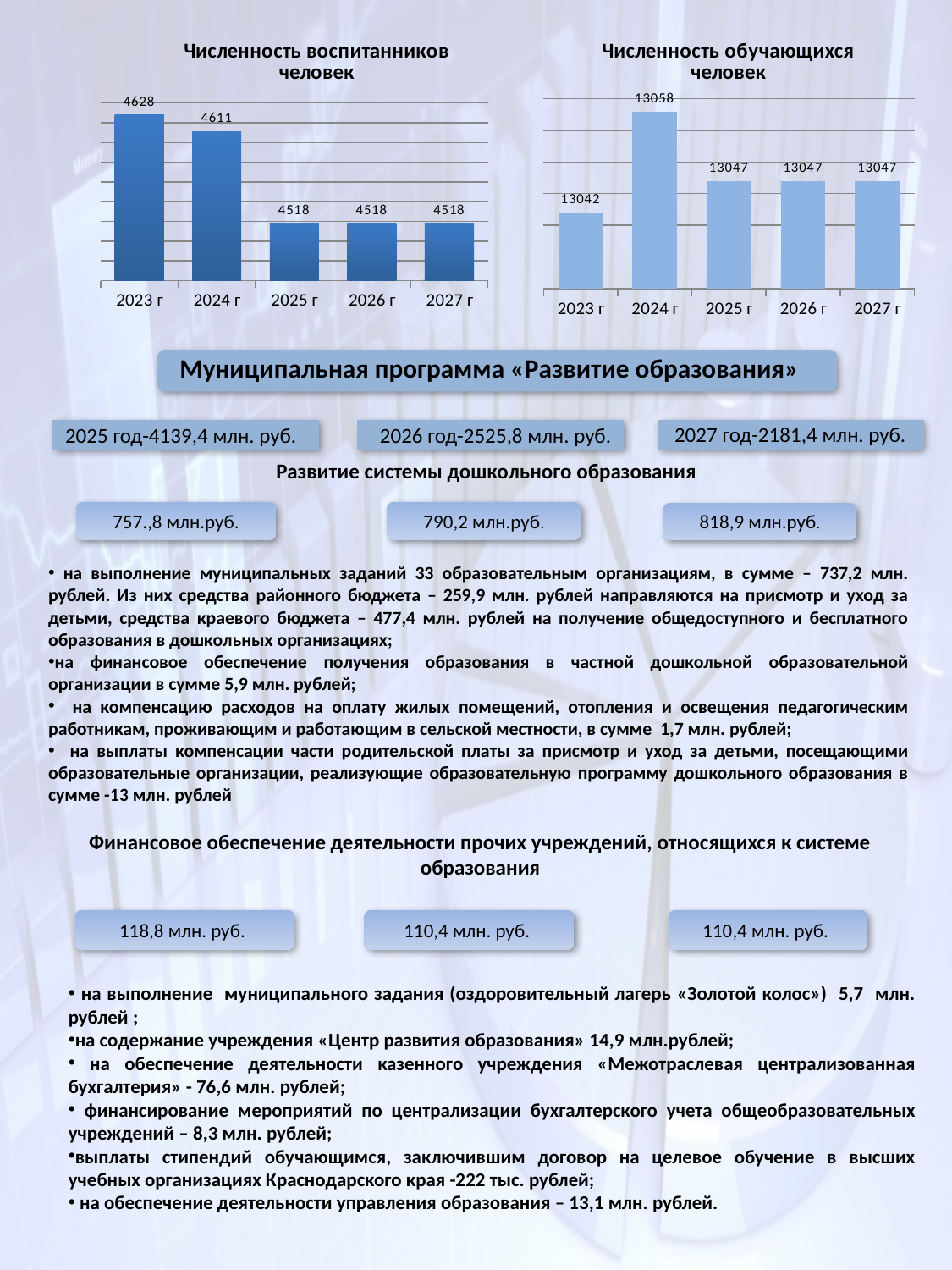

### Chart: Численность воспитанников человек

| Category | Столбец1 |
|---|---|
| 2023 г | 4628.0 |
| 2024 г | 4611.0 |
| 2025 г | 4518.0 |
| 2026 г | 4518.0 |
| 2027 г | 4518.0 |

### Chart: Численность обучающихся
человек

| Category | Столбец1 |
|---|---|
| 2023 г | 13042.0 |
| 2024 г | 13058.0 |
| 2025 г | 13047.0 |
| 2026 г | 13047.0 |
| 2027 г | 13047.0 |
Муниципальная программа «Развитие образования»

2027 год-2181,4 млн. руб.
2026 год-2525,8 млн. руб.

790,2 млн.руб.
818,9 млн.руб.
2025 год-4139,4 млн. руб.

Развитие системы дошкольного образования
757.,8 млн.руб.
 на выполнение муниципальных заданий 33 образовательным организациям, в сумме – 737,2 млн. рублей. Из них средства районного бюджета – 259,9 млн. рублей направляются на присмотр и уход за детьми, средства краевого бюджета – 477,4 млн. рублей на получение общедоступного и бесплатного образования в дошкольных организациях;
на финансовое обеспечение получения образования в частной дошкольной образовательной организации в сумме 5,9 млн. рублей;
  на компенсацию расходов на оплату жилых помещений, отопления и освещения педагогическим работникам, проживающим и работающим в сельской местности, в сумме  1,7 млн. рублей;
  на выплаты компенсации части родительской платы за присмотр и уход за детьми, посещающими образовательные организации, реализующие образовательную программу дошкольного образования в сумме -13 млн. рублей
Финансовое обеспечение деятельности прочих учреждений, относящихся к системе образования
118,8 млн. руб.
110,4 млн. руб.
110,4 млн. руб.
 на выполнение  муниципального задания (оздоровительный лагерь «Золотой колос»)  5,7  млн. рублей ;
на содержание учреждения «Центр развития образования» 14,9 млн.рублей;
 на обеспечение деятельности казенного учреждения «Межотраслевая централизованная бухгалтерия» - 76,6 млн. рублей;
 финансирование мероприятий по централизации бухгалтерского учета общеобразовательных учреждений – 8,3 млн. рублей;
выплаты стипендий обучающимся, заключившим договор на целевое обучение в высших учебных организациях Краснодарского края -222 тыс. рублей;
 на обеспечение деятельности управления образования – 13,1 млн. рублей.